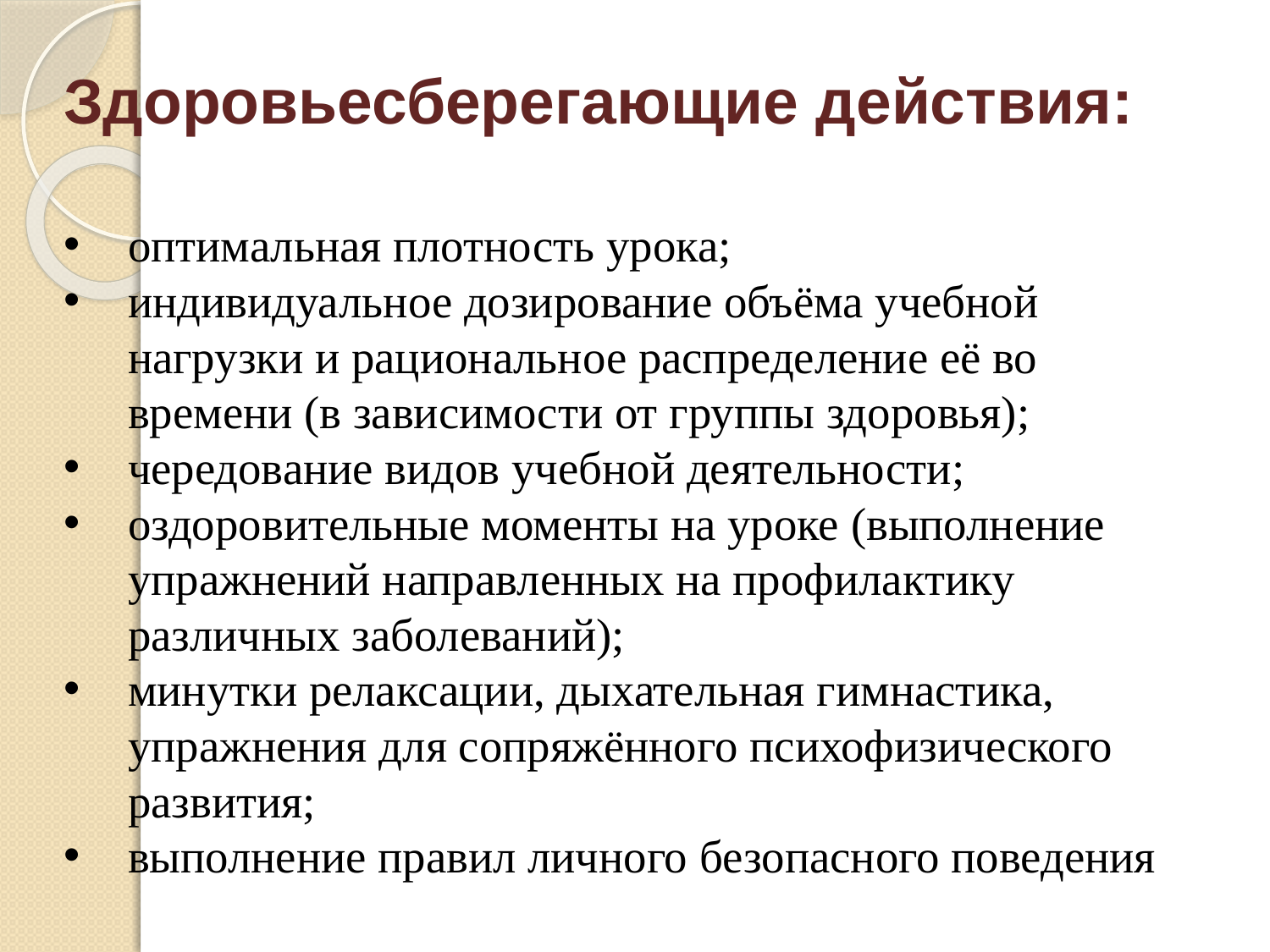

# Здоровьесберегающие действия:
оптимальная плотность урока;
индивидуальное дозирование объёма учебной нагрузки и рациональное распределение её во времени (в зависимости от группы здоровья);
чередование видов учебной деятельности;
оздоровительные моменты на уроке (выполнение упражнений направленных на профилактику различных заболеваний);
минутки релаксации, дыхательная гимнастика, упражнения для сопряжённого психофизического развития;
выполнение правил личного безопасного поведения